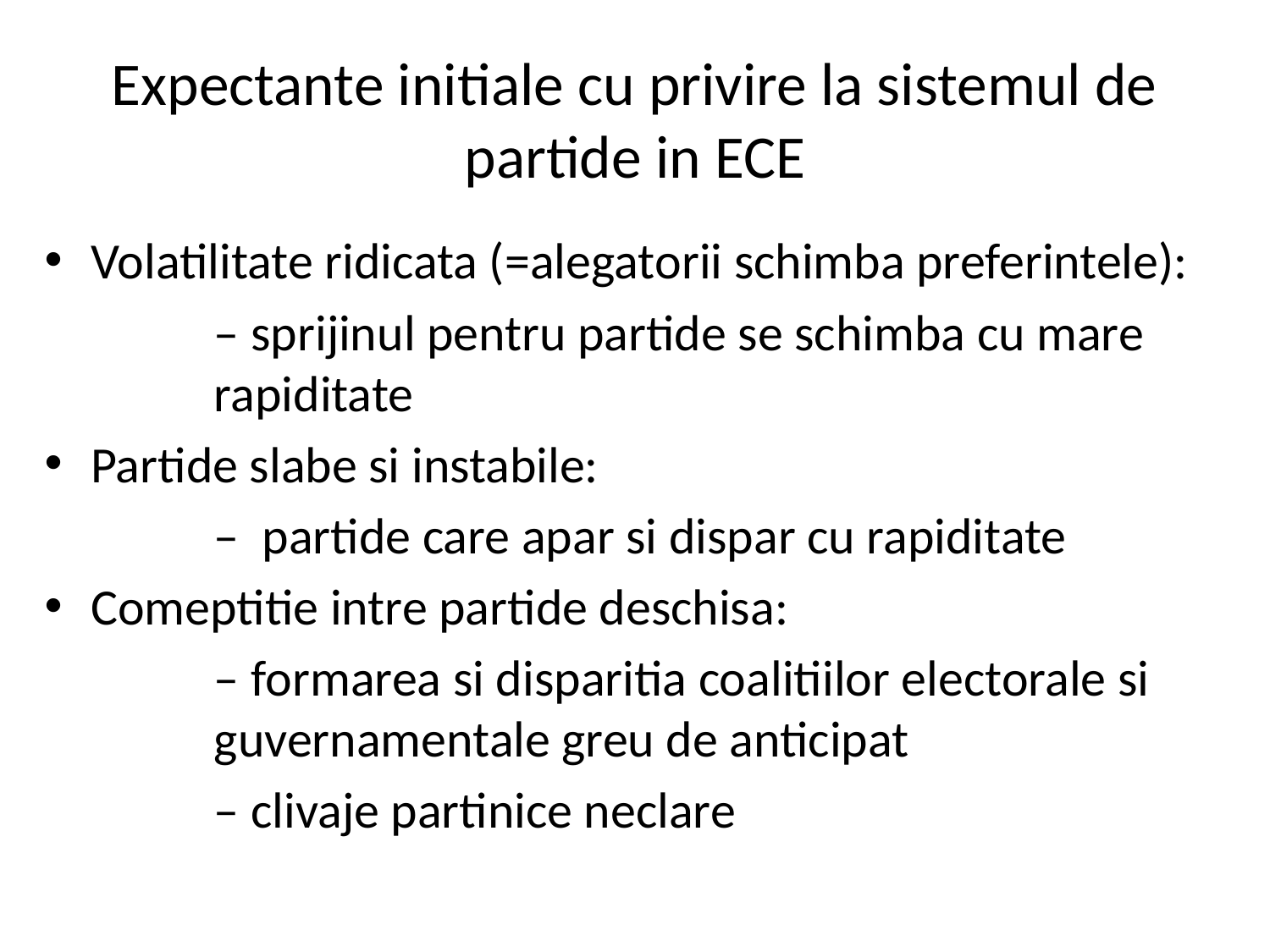

# Expectante initiale cu privire la sistemul de partide in ECE
Volatilitate ridicata (=alegatorii schimba preferintele):
	– sprijinul pentru partide se schimba cu mare rapiditate
Partide slabe si instabile:
	–  partide care apar si dispar cu rapiditate
Comeptitie intre partide deschisa:
	– formarea si disparitia coalitiilor electorale si guvernamentale greu de anticipat
	– clivaje partinice neclare